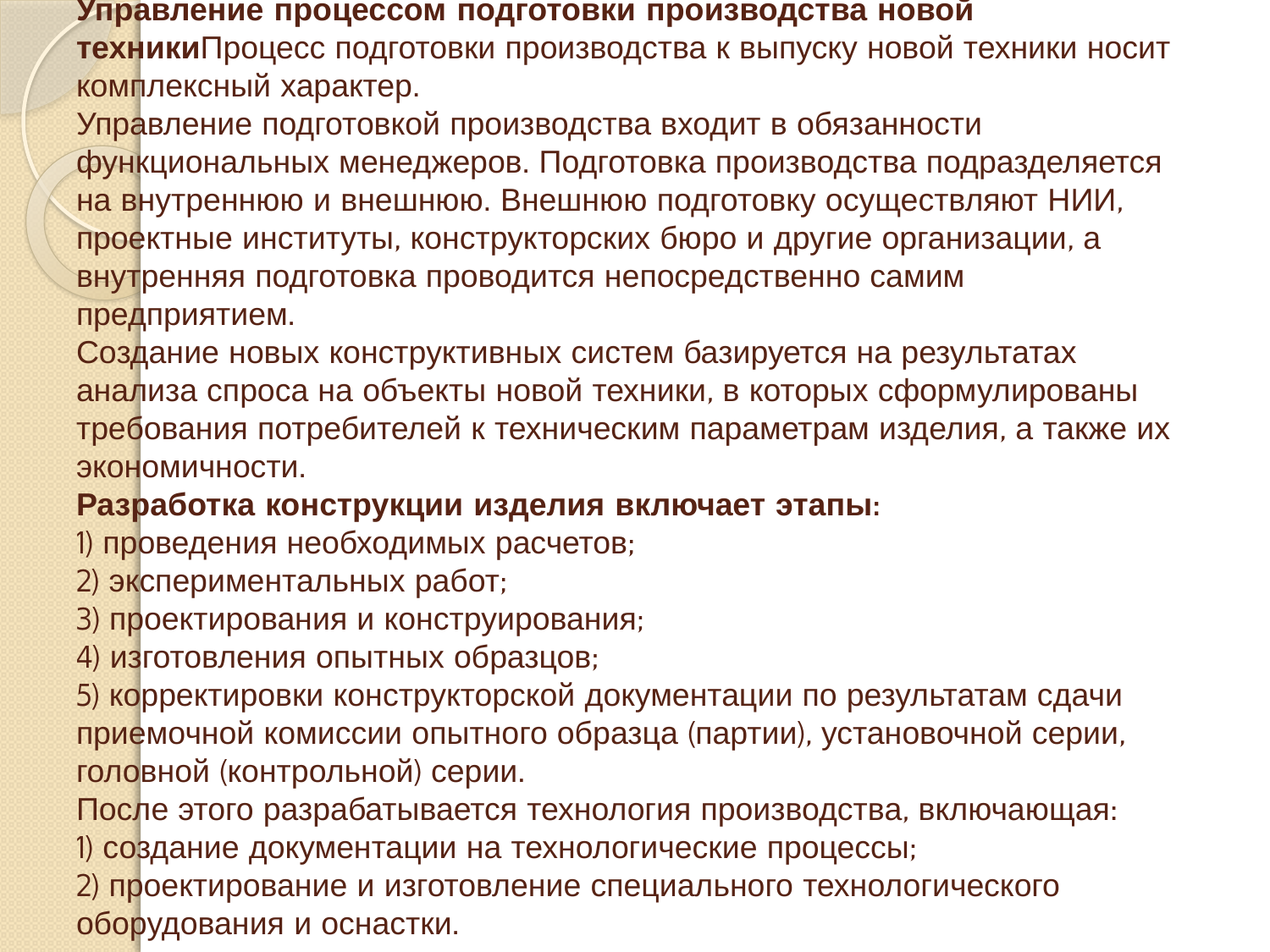

# Управление процессом подготовки производства новой техникиПроцесс подготовки производства к выпуску новой техники носит комплексный характер. Управление подготовкой производства входит в обязанности функциональных менеджеров. Подготовка производства подразделяется на внутреннюю и внешнюю. Внешнюю подготовку осуществляют НИИ, проектные институты, конструкторских бюро и другие организации, а внутренняя подготовка проводится непосредственно самим предприятием. Создание новых конструктивных систем базируется на результатах анализа спроса на объекты новой техники, в которых сформулированы требования потребителей к техническим параметрам изделия, а также их экономичности. Разработка конструкции изделия включает этапы: 1) проведения необходимых расчетов; 2) экспериментальных работ; 3) проектирования и конструирования; 4) изготовления опытных образцов; 5) корректировки конструкторской документации по результатам сдачи приемочной комиссии опытного образца (партии), установочной серии, головной (контрольной) серии. После этого разрабатывается технология производства, включающая: 1) создание документации на технологические процессы; 2) проектирование и изготовление специального технологического оборудования и оснастки.